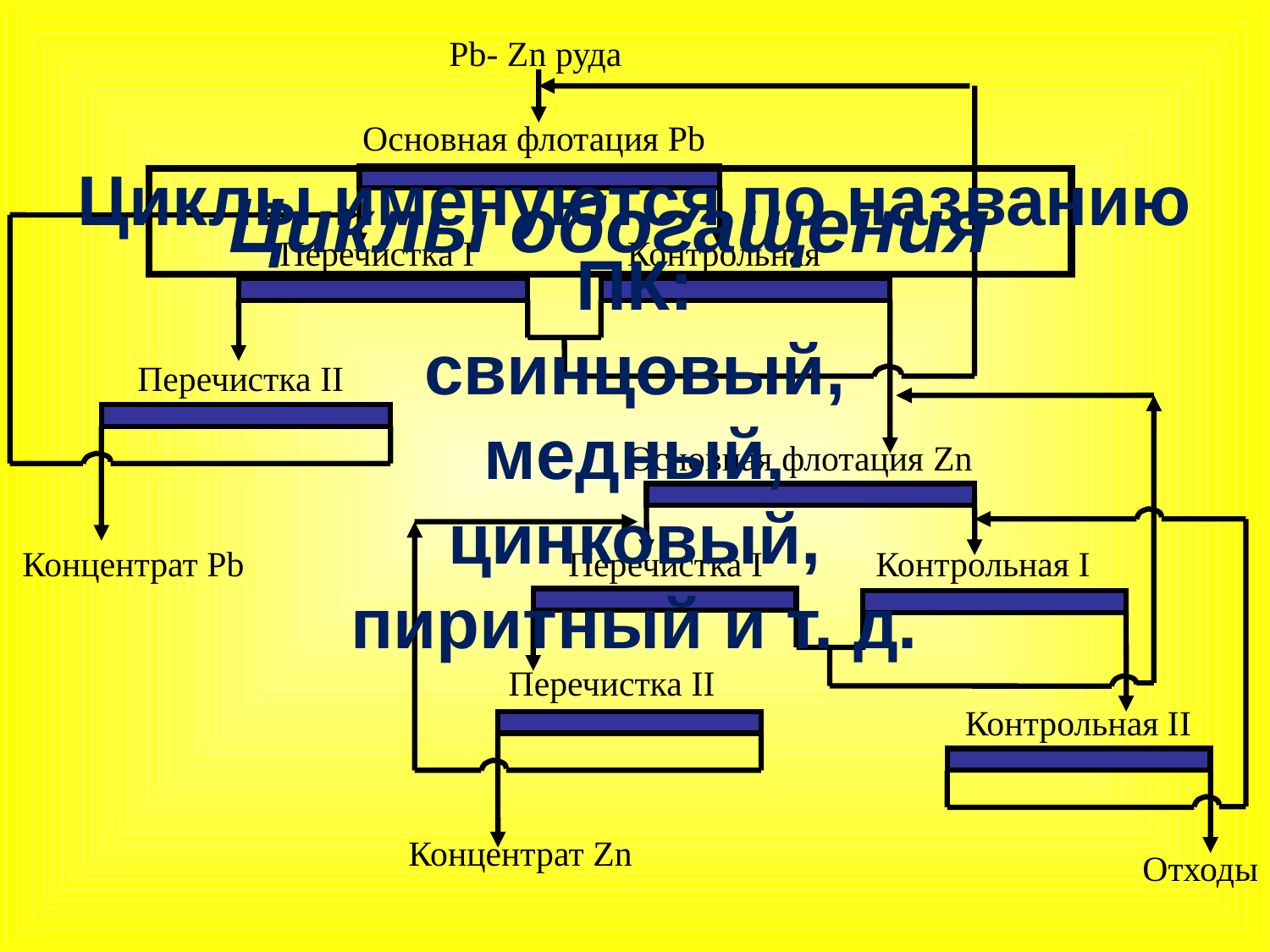

Pb- Zn руда

Основная флотация Pb

Перечистка I
Контрольная

Перечистка II

Основная флотация Zn

Концентрат Pb
Перечистка I
Контрольная I

Перечистка II

Контрольная II

Концентрат Zn
Отходы
Циклы именуются по названию ПК:
свинцовый,
медный,
цинковый,
пиритный и т. д.
Циклы обогащения